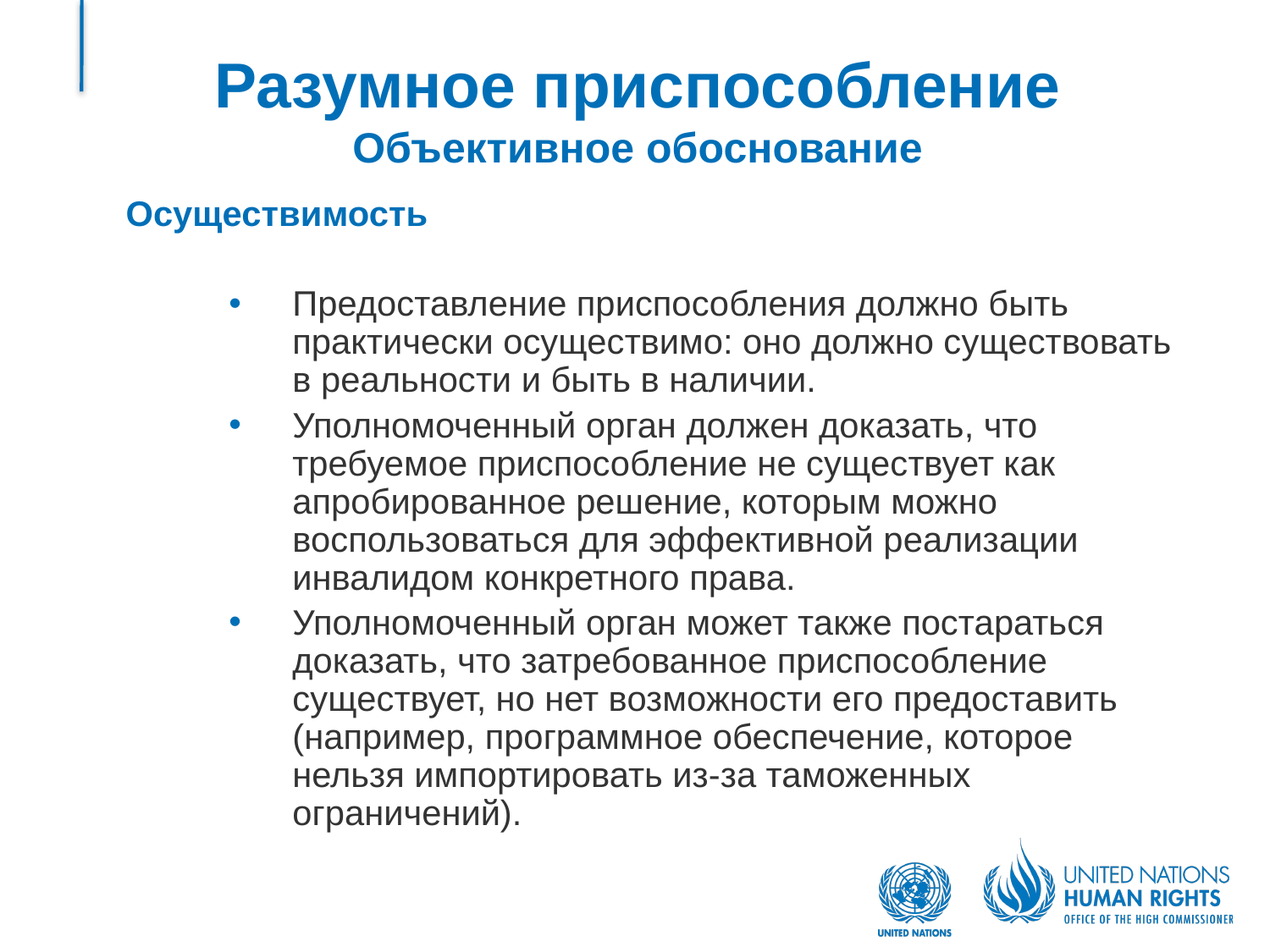

# Разумное приспособление Объективное обоснование
Осуществимость

Предоставление приспособления должно быть практически осуществимо: оно должно существовать в реальности и быть в наличии.
Уполномоченный орган должен доказать, что требуемое приспособление не существует как апробированное решение, которым можно воспользоваться для эффективной реализации инвалидом конкретного права.
Уполномоченный орган может также постараться доказать, что затребованное приспособление существует, но нет возможности его предоставить (например, программное обеспечение, которое нельзя импортировать из-за таможенных ограничений).